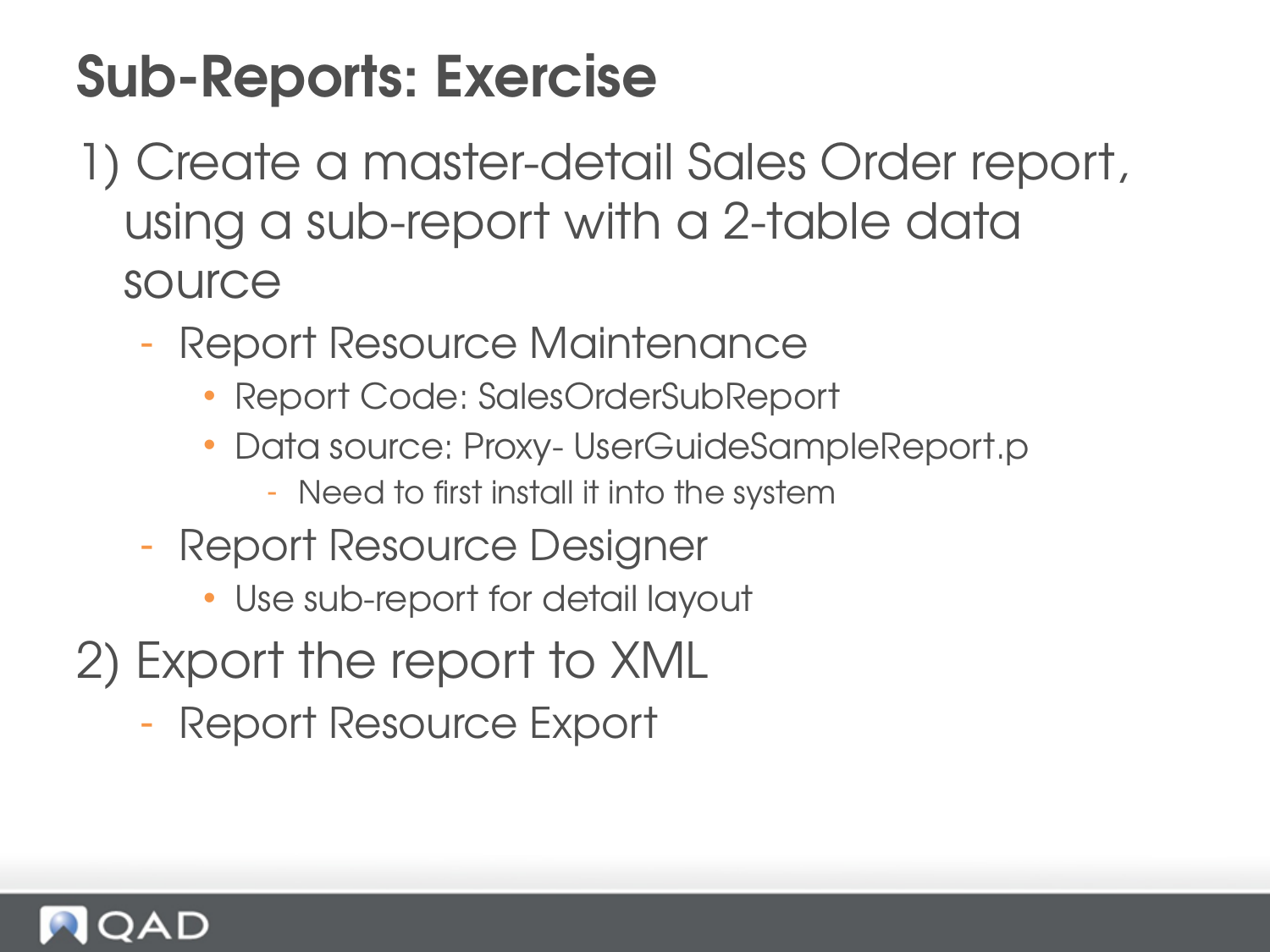

# Sub-Reports: Exercise
1) Create a master-detail Sales Order report, using a sub-report with a 2-table data source
Report Resource Maintenance
Report Code: SalesOrderSubReport
Data source: Proxy- UserGuideSampleReport.p
Need to first install it into the system
Report Resource Designer
Use sub-report for detail layout
2) Export the report to XML
Report Resource Export